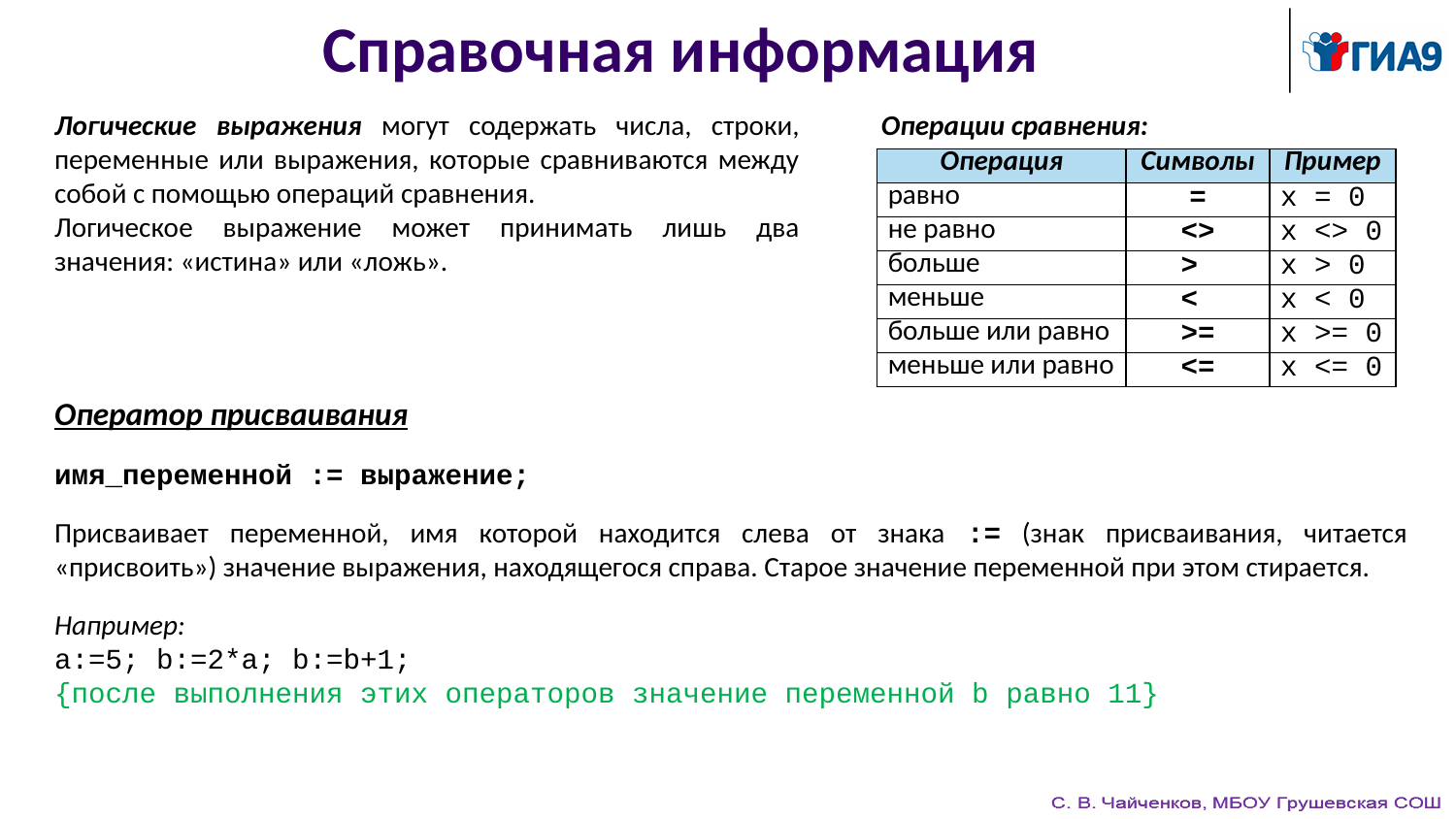

# Справочная информация
Логические выражения могут содержать числа, строки, переменные или выражения, которые сравниваются между собой с помощью операций сравнения.
Логическое выражение может принимать лишь два значения: «истина» или «ложь».
Операции сравнения:
| Операция | Символы | Пример |
| --- | --- | --- |
| равно | = | x = 0 |
| не равно | <> | x <> 0 |
| больше | > | x > 0 |
| меньше | < | x < 0 |
| больше или равно | >= | x >= 0 |
| меньше или равно | <= | x <= 0 |
Оператор присваивания
имя_переменной := выражение;
Присваивает переменной, имя которой находится слева от знака := (знак присваивания, читается «присвоить») значение выражения, находящегося справа. Старое значение переменной при этом стирается.
Например:
a:=5; b:=2*a; b:=b+1;
{после выполнения этих операторов значение переменной b равно 11}